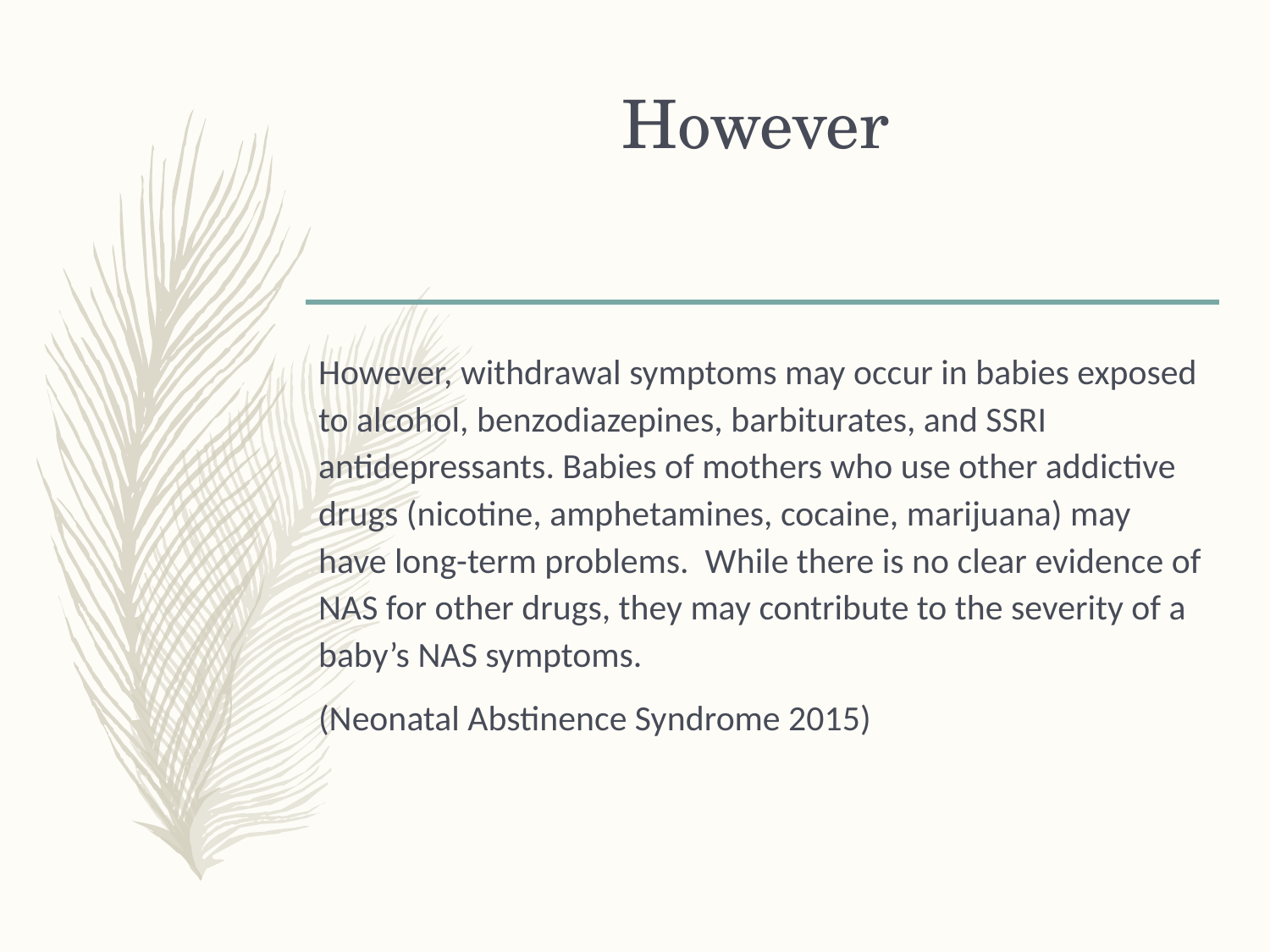

# However
However, withdrawal symptoms may occur in babies exposed to alcohol, benzodiazepines, barbiturates, and SSRI antidepressants. Babies of mothers who use other addictive drugs (nicotine, amphetamines, cocaine, marijuana) may have long-term problems.  While there is no clear evidence of NAS for other drugs, they may contribute to the severity of a baby’s NAS symptoms.
(Neonatal Abstinence Syndrome 2015)